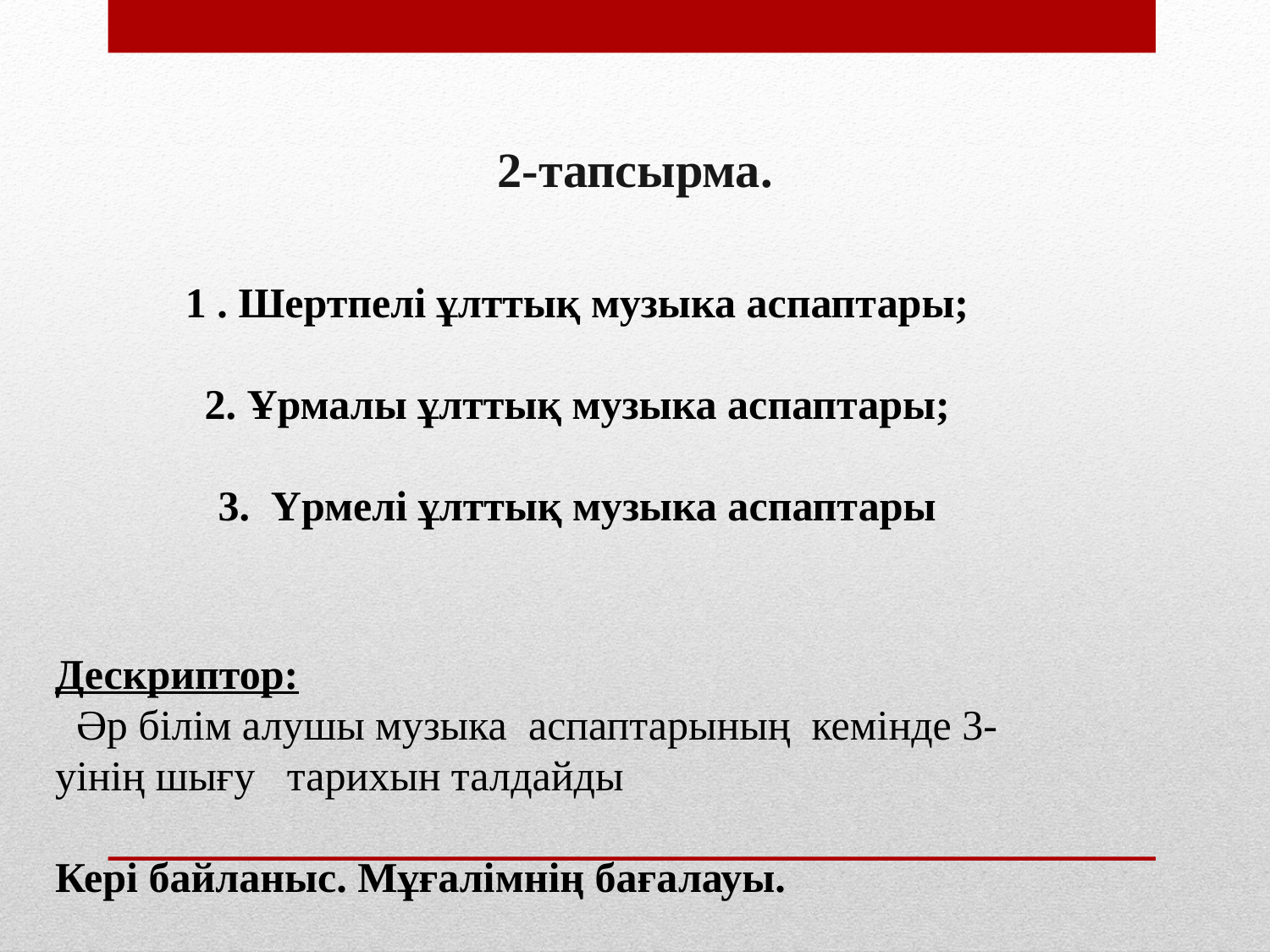

# 2-тапсырма.
1 . Шертпелі ұлттық музыка аспаптары;

2. Ұрмалы ұлттық музыка аспаптары;

3.  Үрмелі ұлттық музыка аспаптары
Дескриптор:
  Әр білім алушы музыка  аспаптарының  кемінде 3-уінің шығу   тарихын талдайды

Кері байланыс. Мұғалімнің бағалауы.